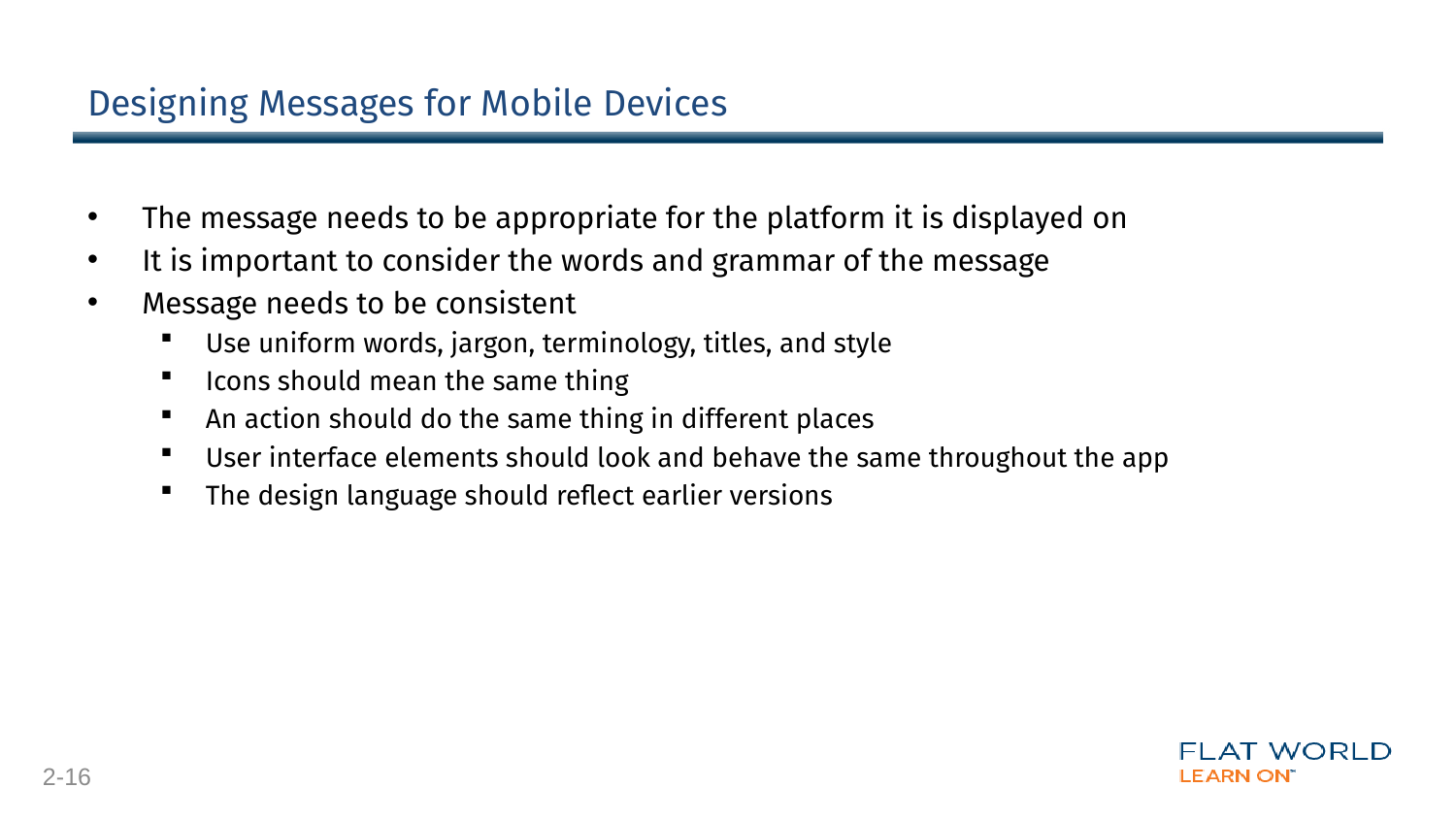

# Designing Messages for Mobile Devices
The message needs to be appropriate for the platform it is displayed on
It is important to consider the words and grammar of the message
Message needs to be consistent
Use uniform words, jargon, terminology, titles, and style
Icons should mean the same thing
An action should do the same thing in different places
User interface elements should look and behave the same throughout the app
The design language should reflect earlier versions

2-16